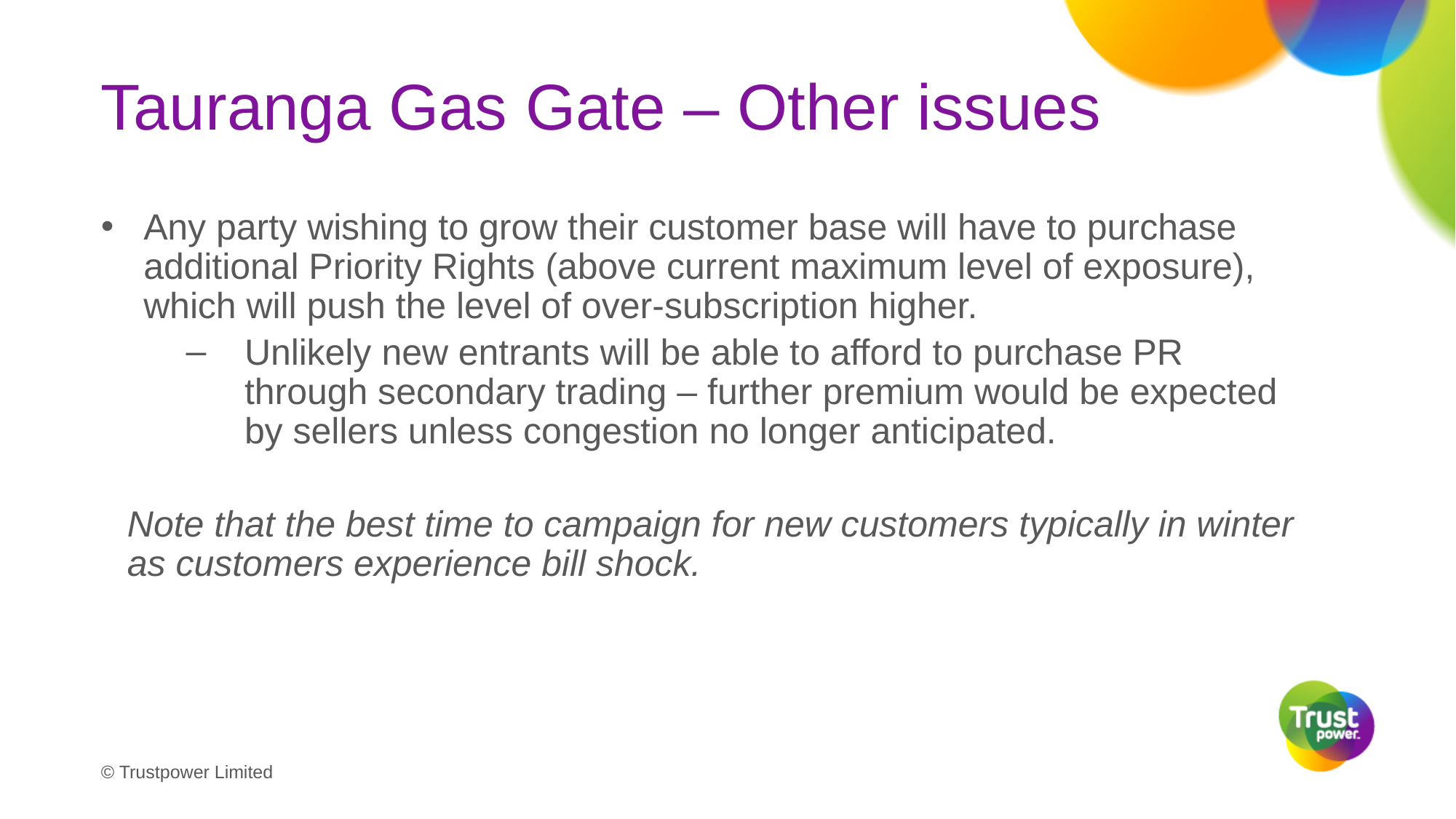

# Tauranga Gas Gate – Other issues
Any party wishing to grow their customer base will have to purchase additional Priority Rights (above current maximum level of exposure), which will push the level of over-subscription higher.
Unlikely new entrants will be able to afford to purchase PR through secondary trading – further premium would be expected by sellers unless congestion no longer anticipated.

Note that the best time to campaign for new customers typically in winter as customers experience bill shock.